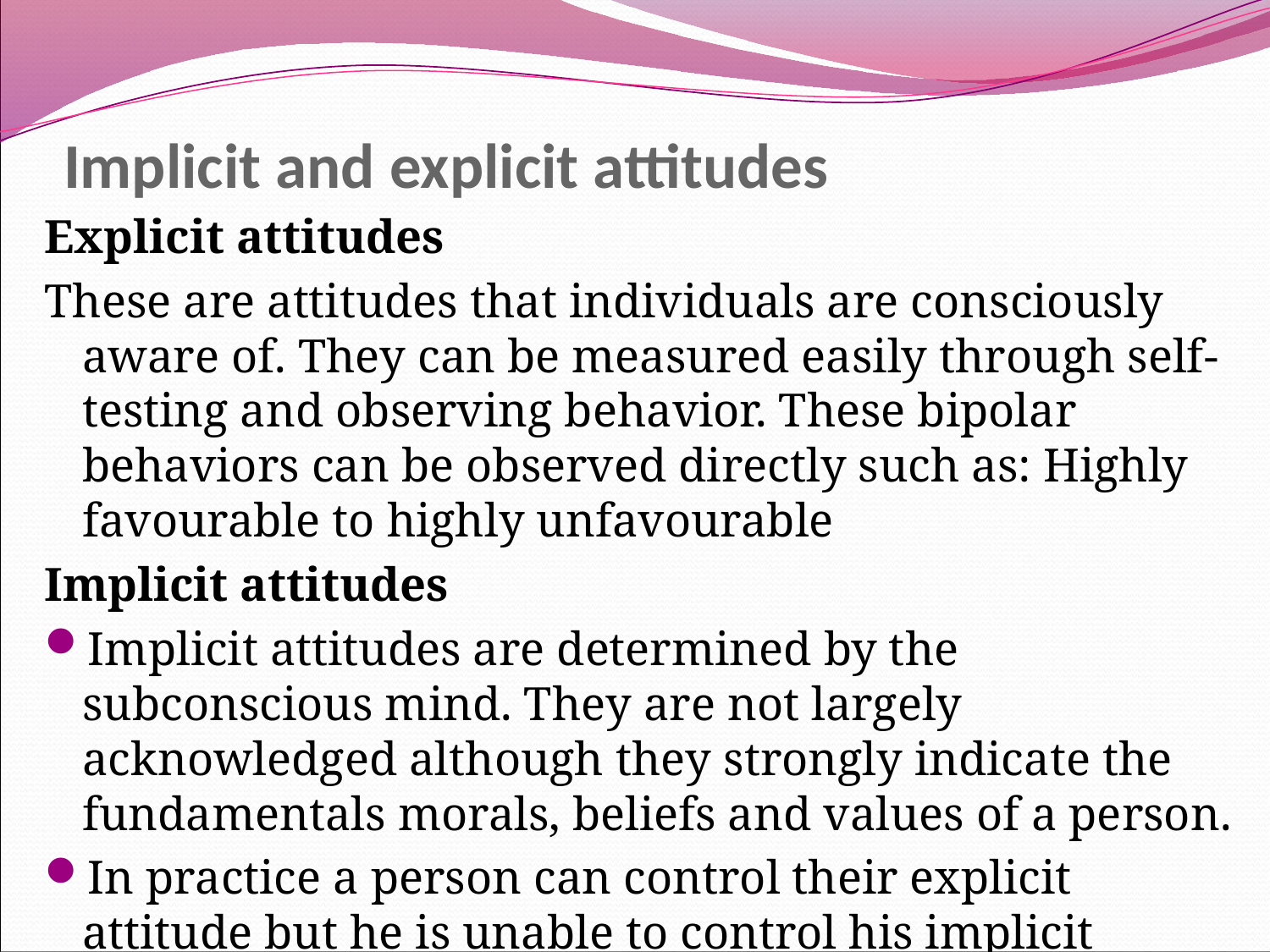

# Implicit and explicit attitudes
Explicit attitudes
These are attitudes that individuals are consciously aware of. They can be measured easily through self-testing and observing behavior. These bipolar behaviors can be observed directly such as: Highly favourable to highly unfavourable
Implicit attitudes
Implicit attitudes are determined by the subconscious mind. They are not largely acknowledged although they strongly indicate the fundamentals morals, beliefs and values of a person.
In practice a person can control their explicit attitude but he is unable to control his implicit attitude.